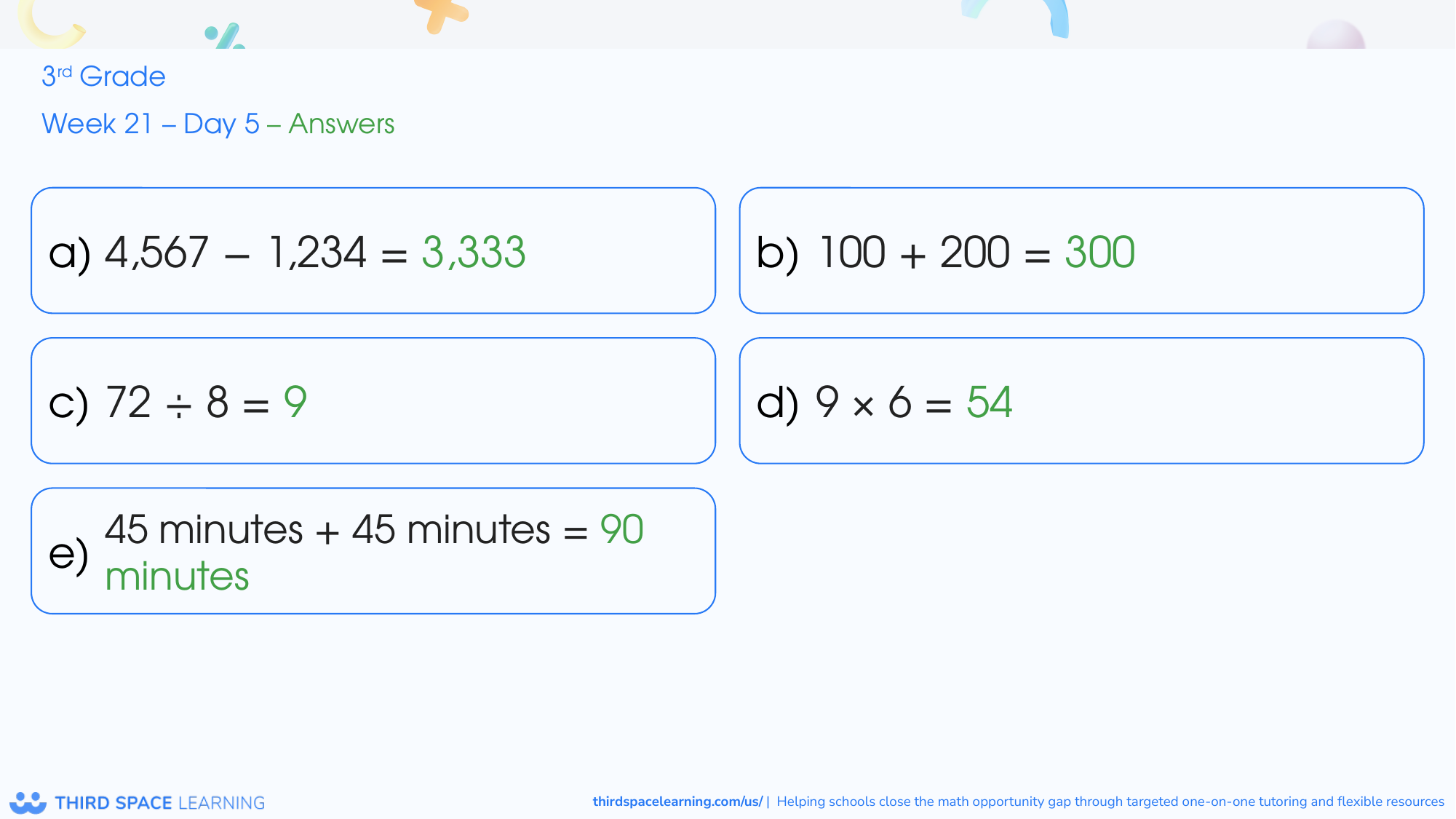

3rd Grade
Week 21 – Day 5 – Answers
4,567 − 1,234 = 3,333
100 + 200 = 300
72 ÷ 8 = 9
9 × 6 = 54
45 minutes + 45 minutes = 90 minutes